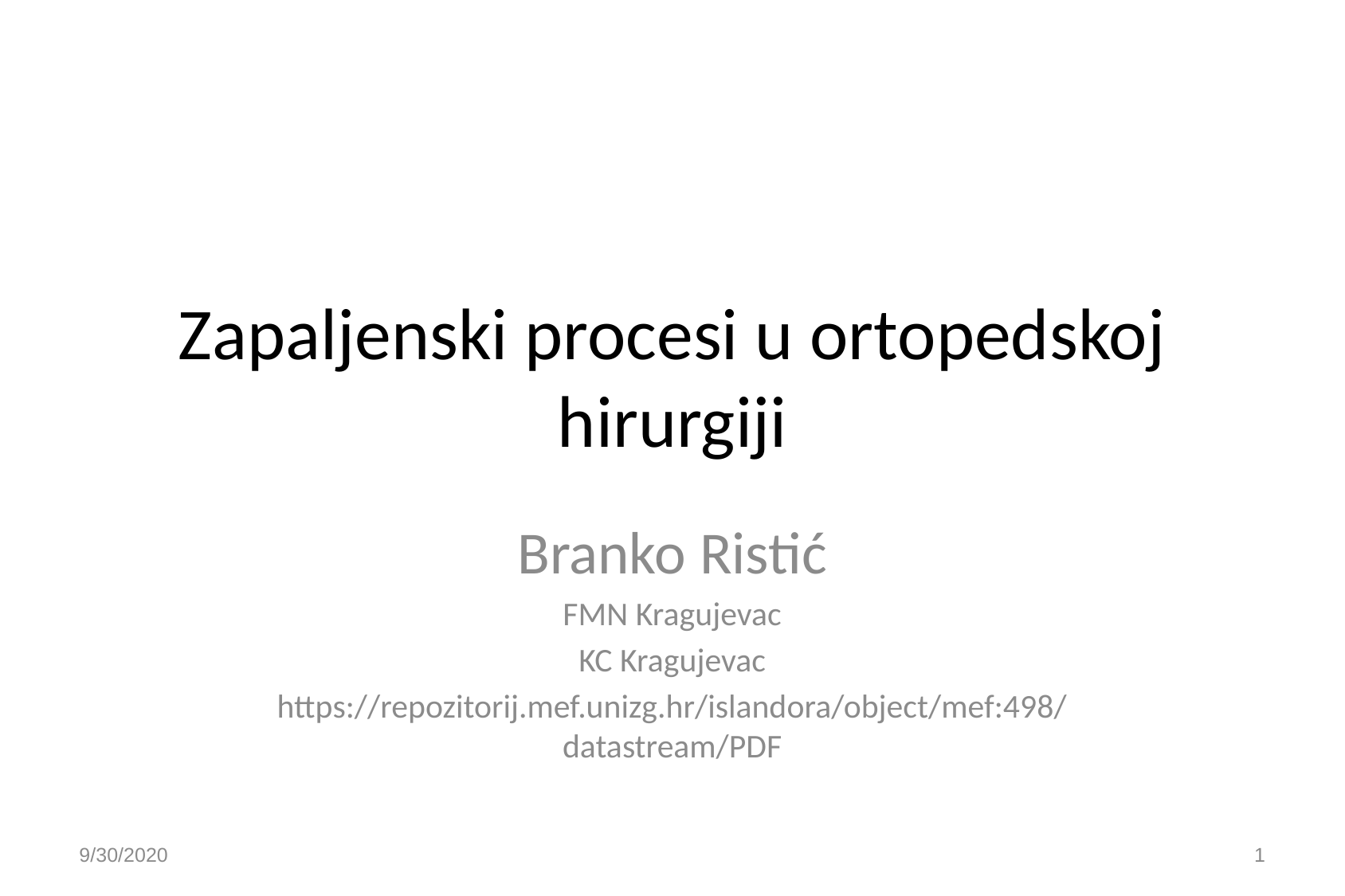

# Zapaljenski procesi u ortopedskoj hirurgiji
Branko Ristić
FMN Kragujevac
KC Kragujevac
https://repozitorij.mef.unizg.hr/islandora/object/mef:498/datastream/PDF
9/30/2020
1